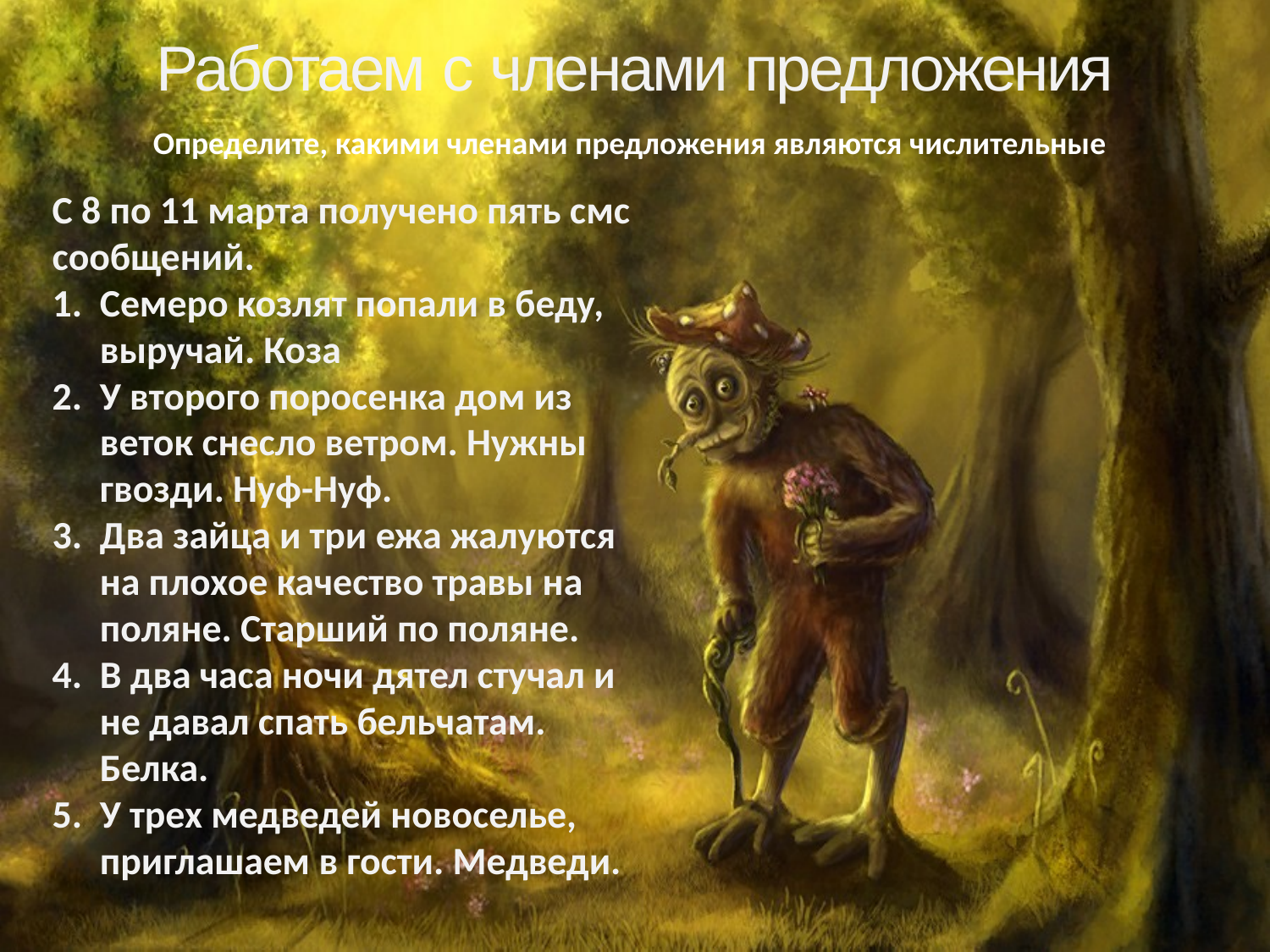

# Работаем с членами предложения
Определите, какими членами предложения являются числительные
С 8 по 11 марта получено пять смс сообщений.
Семеро козлят попали в беду, выручай. Коза
У второго поросенка дом из веток снесло ветром. Нужны гвозди. Нуф-Нуф.
Два зайца и три ежа жалуются на плохое качество травы на поляне. Старший по поляне.
В два часа ночи дятел стучал и не давал спать бельчатам. Белка.
У трех медведей новоселье, приглашаем в гости. Медведи.